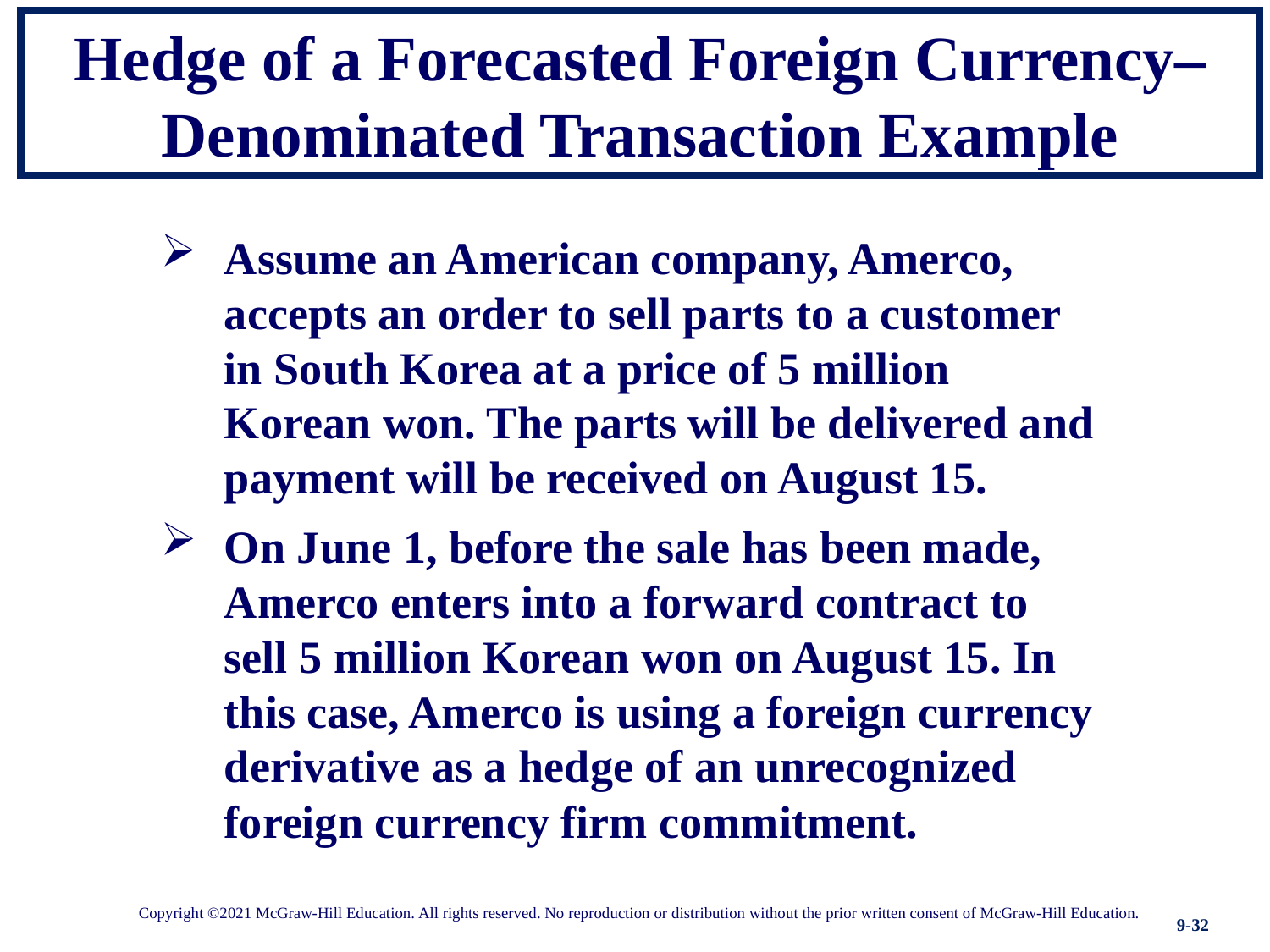

# Hedge of a Forecasted Foreign Currency–Denominated Transaction Example
Assume an American company, Amerco, accepts an order to sell parts to a customer in South Korea at a price of 5 million Korean won. The parts will be delivered and payment will be received on August 15.
On June 1, before the sale has been made, Amerco enters into a forward contract to sell 5 million Korean won on August 15. In this case, Amerco is using a foreign currency derivative as a hedge of an unrecognized foreign currency firm commitment.
Copyright ©2021 McGraw-Hill Education. All rights reserved. No reproduction or distribution without the prior written consent of McGraw-Hill Education.
9-32